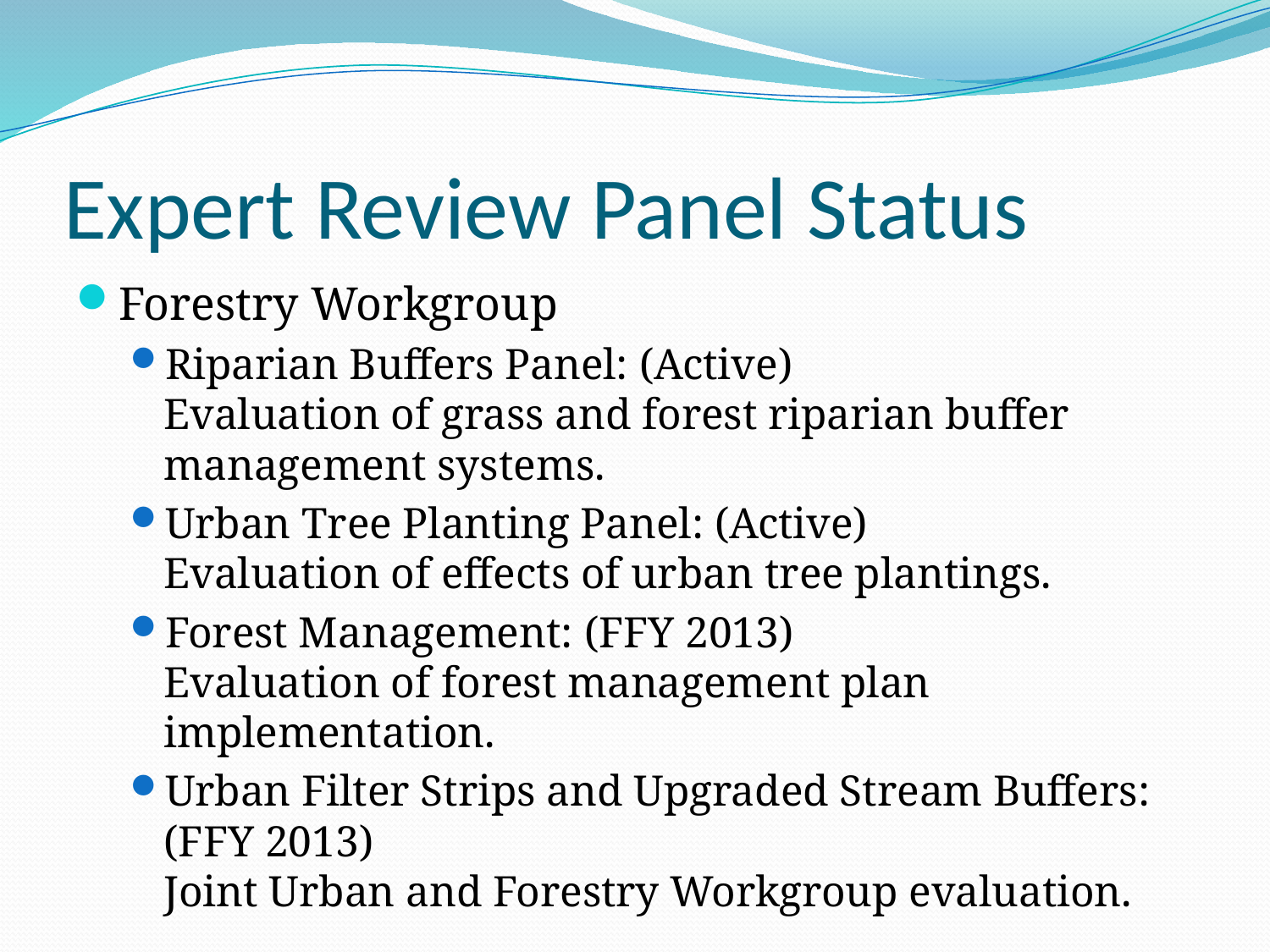

# Expert Review Panel Status
Forestry Workgroup
Riparian Buffers Panel: (Active)
Evaluation of grass and forest riparian buffer management systems.
Urban Tree Planting Panel: (Active)
Evaluation of effects of urban tree plantings.
Forest Management: (FFY 2013)
Evaluation of forest management plan implementation.
Urban Filter Strips and Upgraded Stream Buffers: (FFY 2013)
Joint Urban and Forestry Workgroup evaluation.